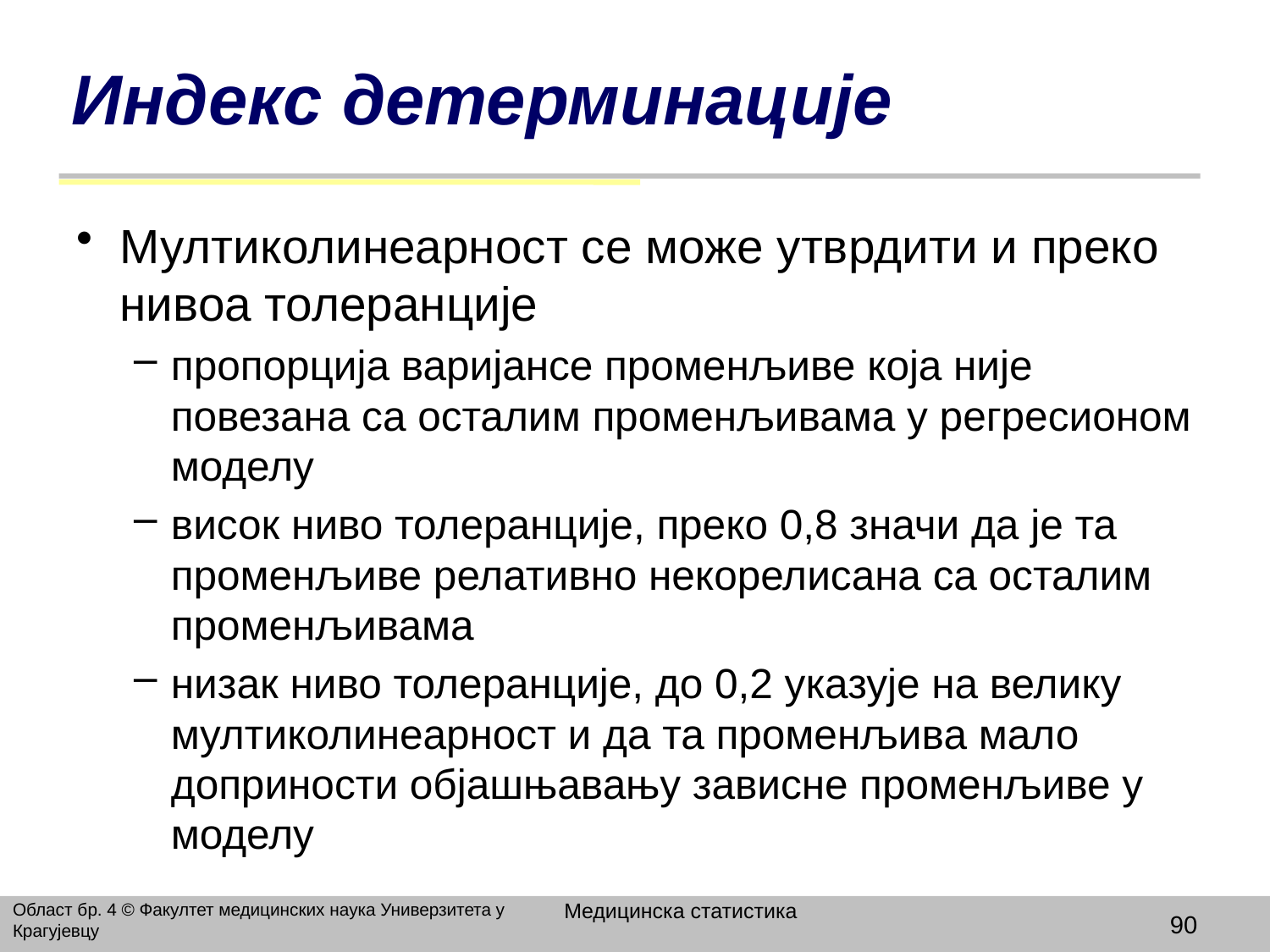

# Индекс детерминације
Мултиколинеарност се може утврдити и преко нивоа толеранције
пропорција варијансе променљиве која није повезана са осталим променљивама у регресионом моделу
висок ниво толеранције, преко 0,8 значи да је та променљиве релативно некорелисана са осталим променљивама
низак ниво толеранције, до 0,2 указује на велику мултиколинеарност и да та променљива мало доприности објашњавању зависне променљиве у моделу

Медицинска статистика
Област бр. 4 © Факултет медицинских наука Универзитета у Крагујевцу
90